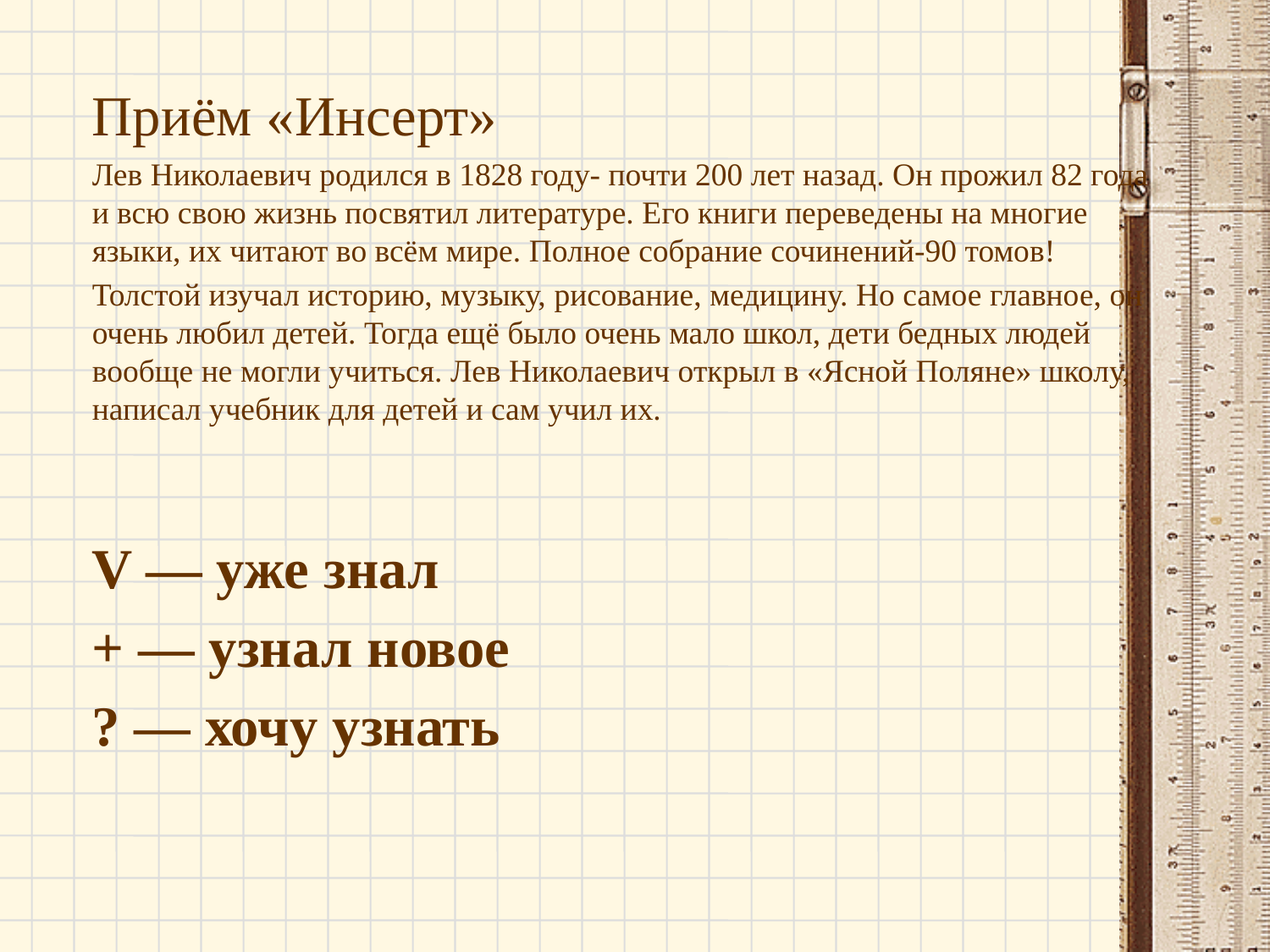

Приём «Инсерт»
Лев Николаевич родился в 1828 году- почти 200 лет назад. Он прожил 82 года и всю свою жизнь посвятил литературе. Его книги переведены на многие языки, их читают во всём мире. Полное собрание сочинений-90 томов!
Толстой изучал историю, музыку, рисование, медицину. Но самое главное, он очень любил детей. Тогда ещё было очень мало школ, дети бедных людей вообще не могли учиться. Лев Николаевич открыл в «Ясной Поляне» школу, написал учебник для детей и сам учил их.

V — уже знал
+ — узнал новое
? — хочу узнать

#